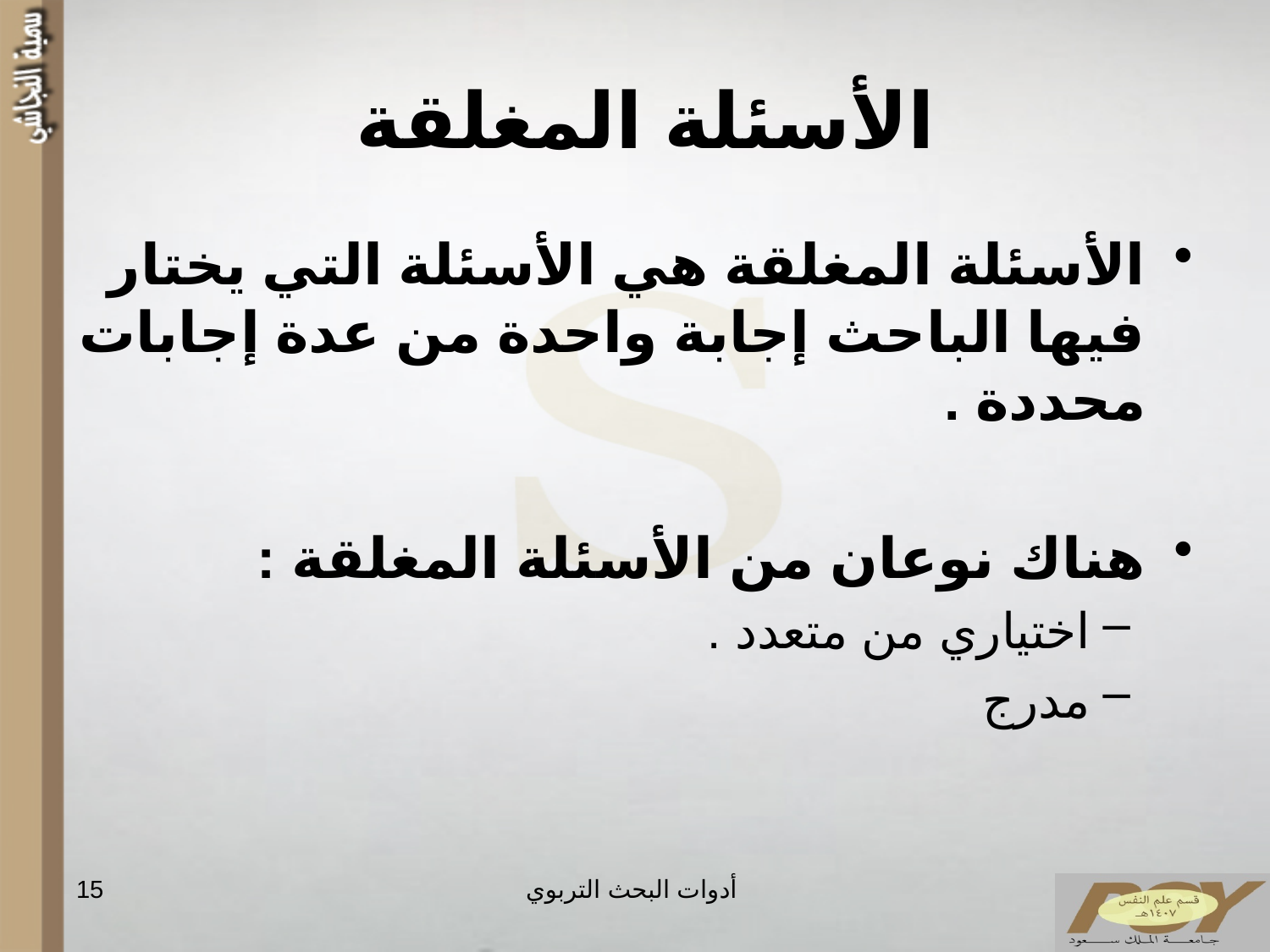

# الأسئلة المغلقة
الأسئلة المغلقة هي الأسئلة التي يختار فيها الباحث إجابة واحدة من عدة إجابات محددة .

هناك نوعان من الأسئلة المغلقة :
اختياري من متعدد .
مدرج
15
أدوات البحث التربوي